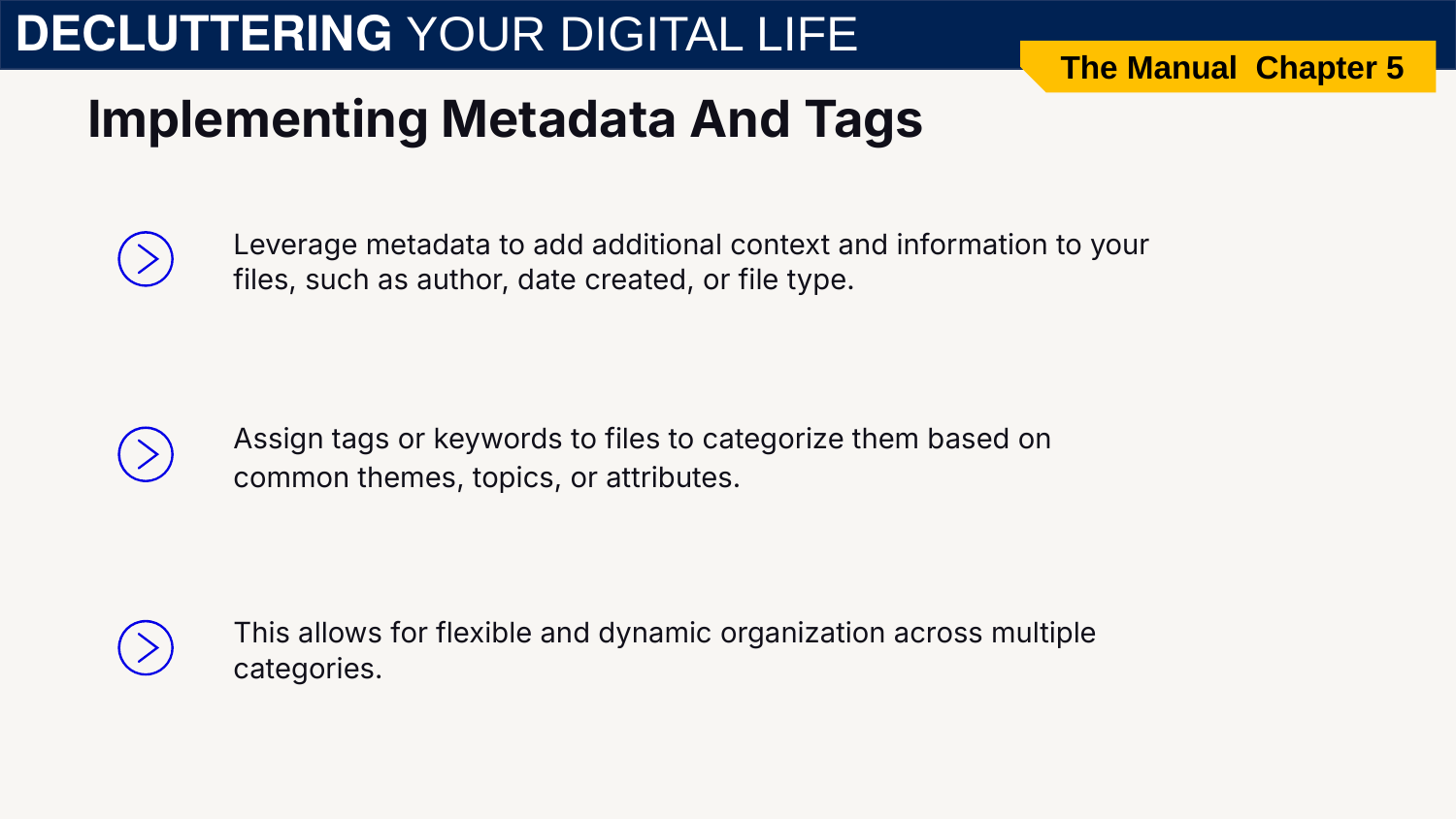

DECLUTTERING YOUR DIGITAL LIFE
The Manual  Chapter 5

# Implementing Metadata And Tags
Leverage metadata to add additional context and information to your files, such as author, date created, or file type.

Assign tags or keywords to files to categorize them based on common themes, topics, or attributes.

This allows for flexible and dynamic organization across multiple categories.